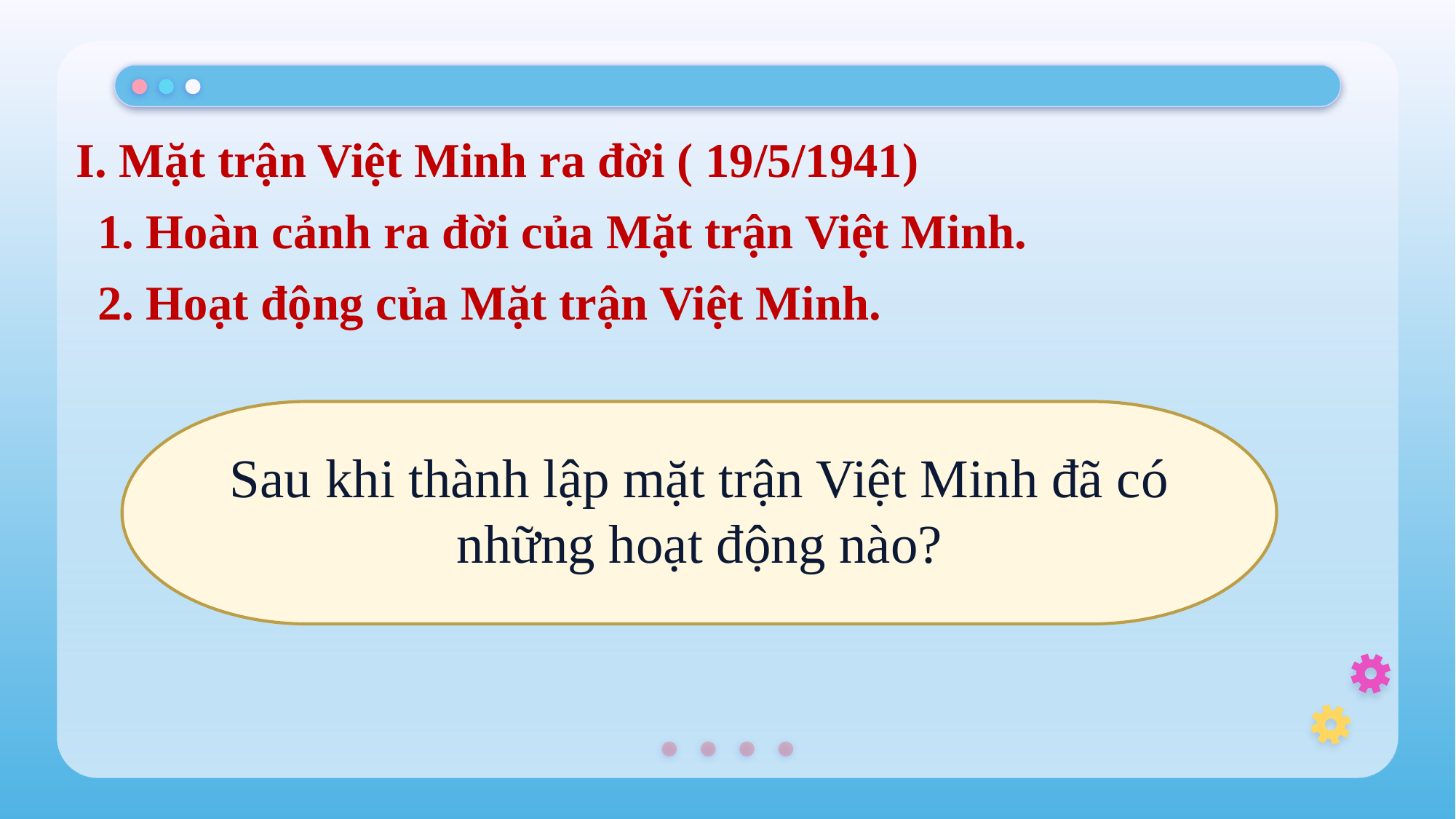

I. Mặt trận Việt Minh ra đời ( 19/5/1941)
1. Hoàn cảnh ra đời của Mặt trận Việt Minh.
2. Hoạt động của Mặt trận Việt Minh.

Sau khi thành lập mặt trận Việt Minh đã có những hoạt động nào?